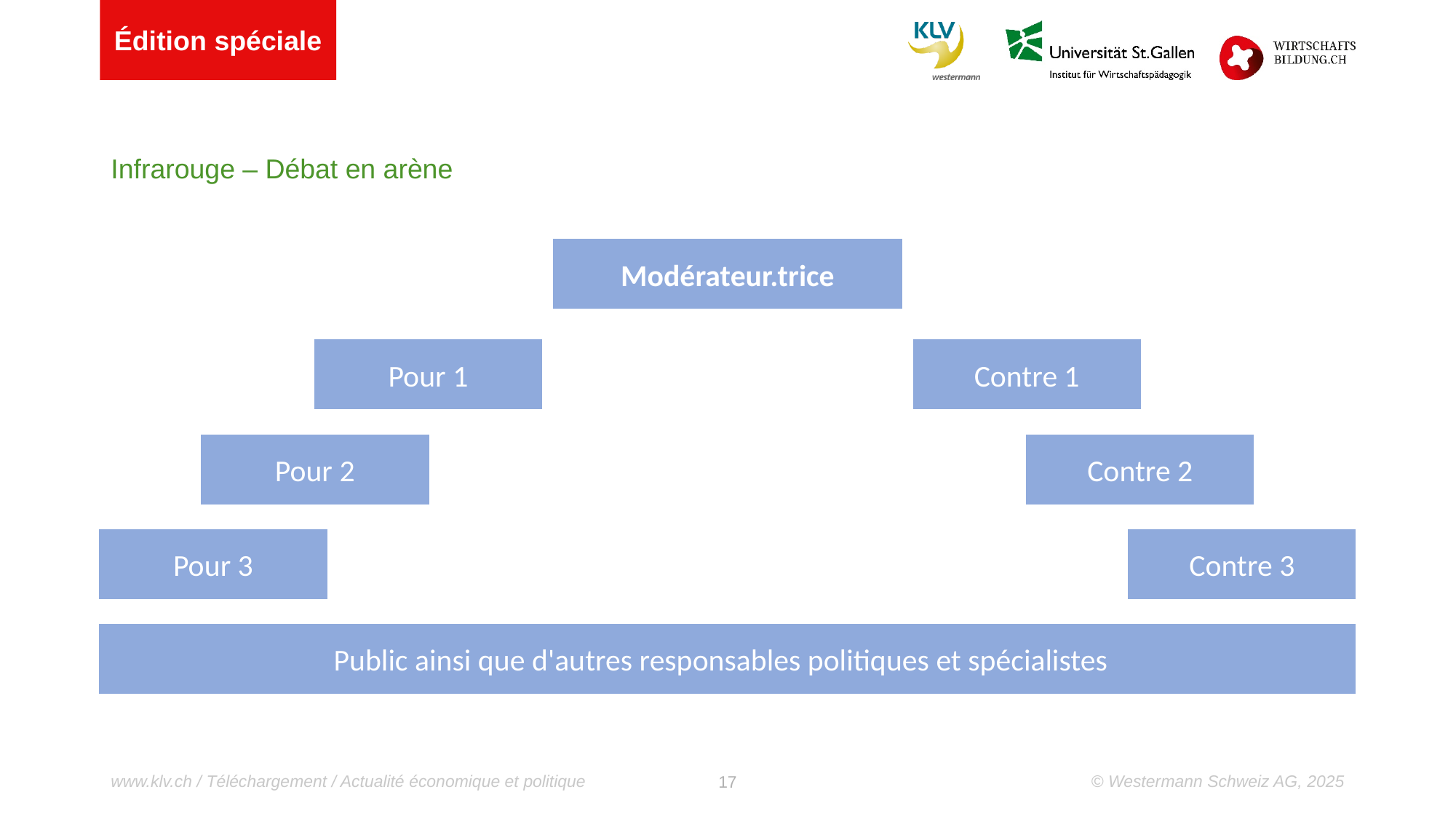

Infrarouge – Débat en arène

Modérateur.trice
Pour 1
Contre 1
Pour 2
Contre 2
Pour 3
Contre 3
Public ainsi que d'autres responsables politiques et spécialistes
www.klv.ch / Téléchargement / Actualité économique et politique
© Westermann Schweiz AG, 2025
17